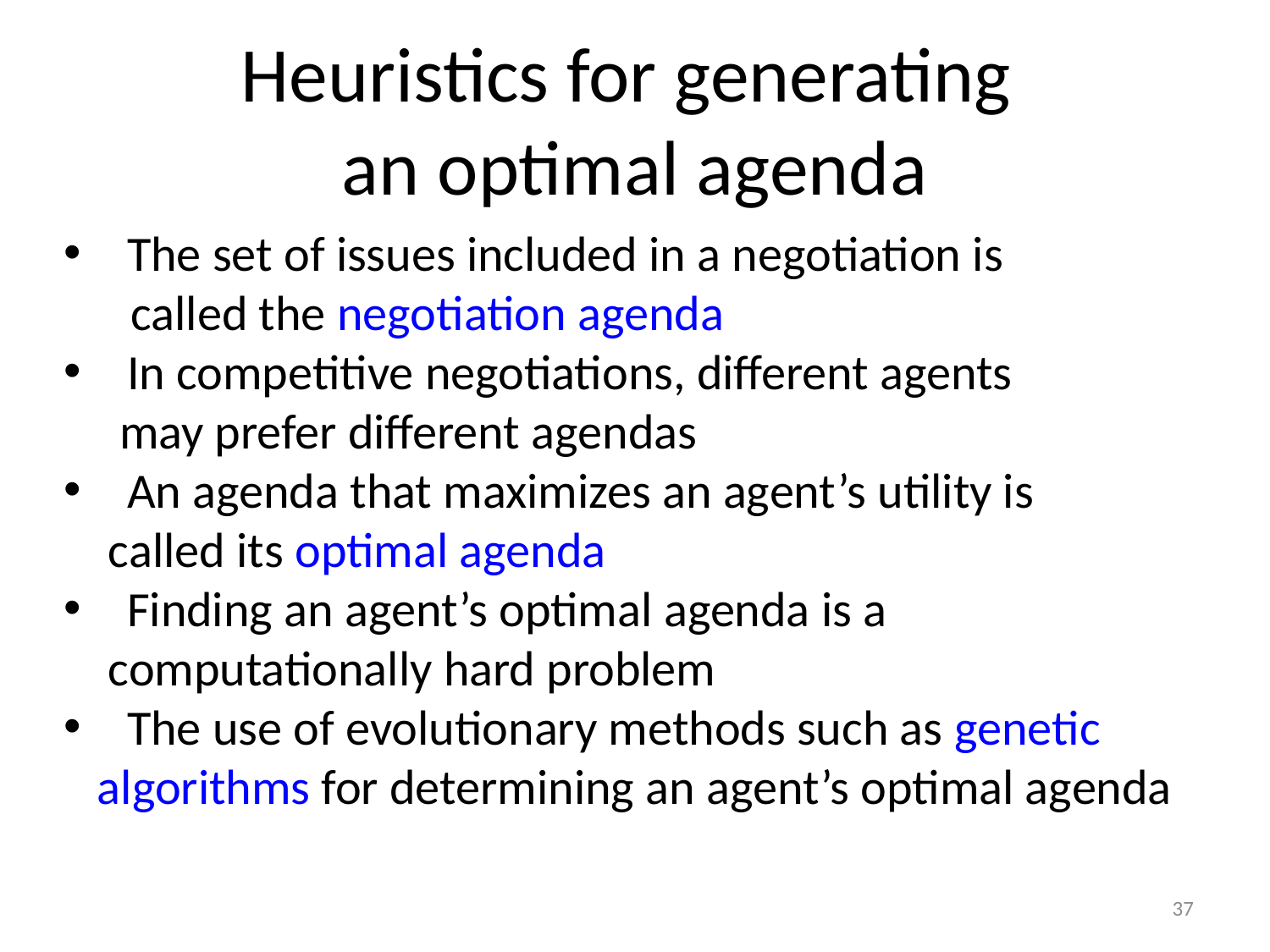

Heuristics for generating
an optimal agenda
The set of issues included in a negotiation is
      called the negotiation agenda
In competitive negotiations, different agents
     may prefer different agendas
An agenda that maximizes an agent’s utility is
    called its optimal agenda
Finding an agent’s optimal agenda is a
    computationally hard problem
The use of evolutionary methods such as genetic
   algorithms for determining an agent’s optimal agenda
37